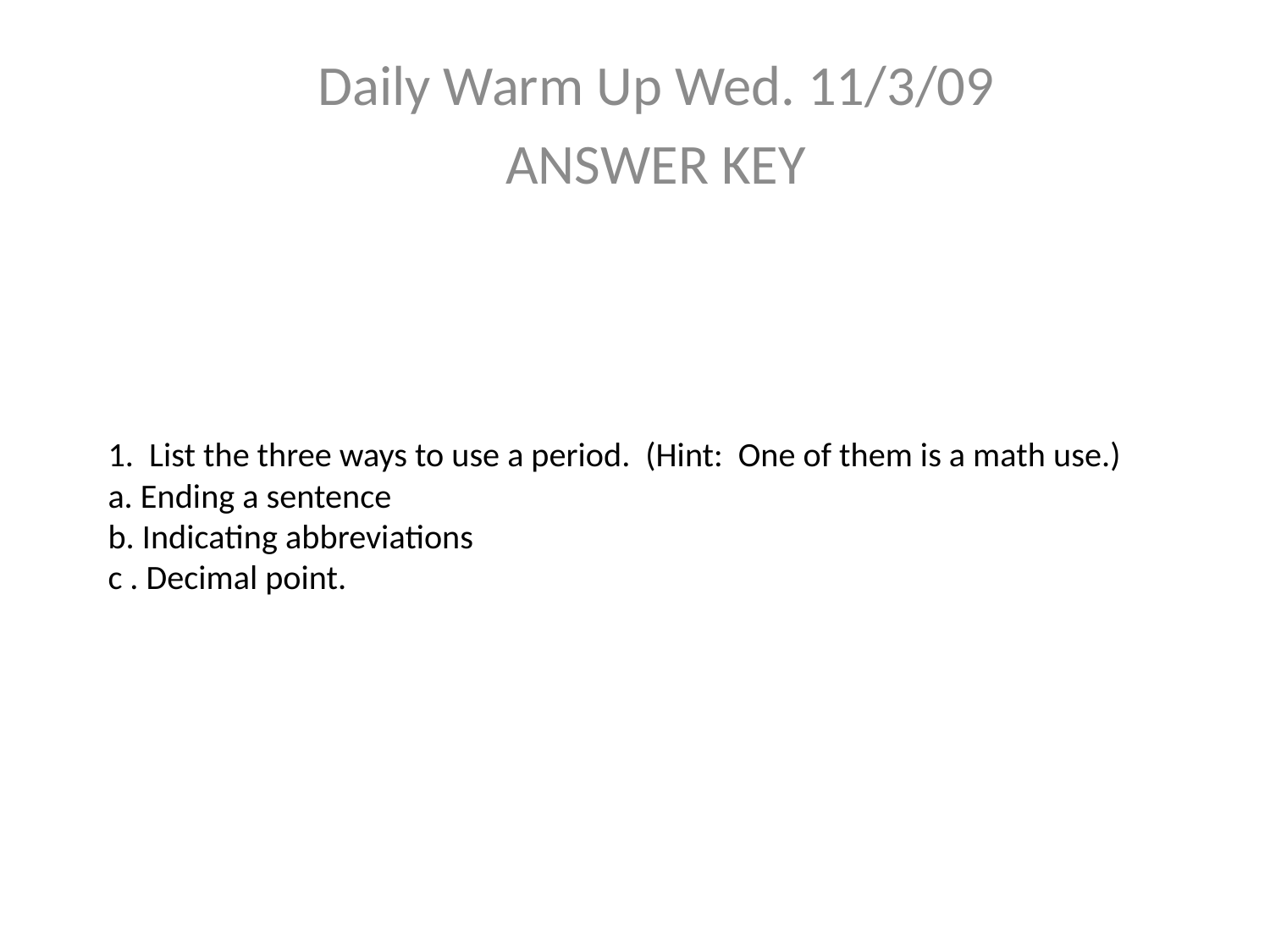

Daily Warm Up Wed. 11/3/09
ANSWER KEY

# 1.  List the three ways to use a period.  (Hint:  One of them is a math use.) a. Ending a sentence b. Indicating abbreviations c . Decimal point.